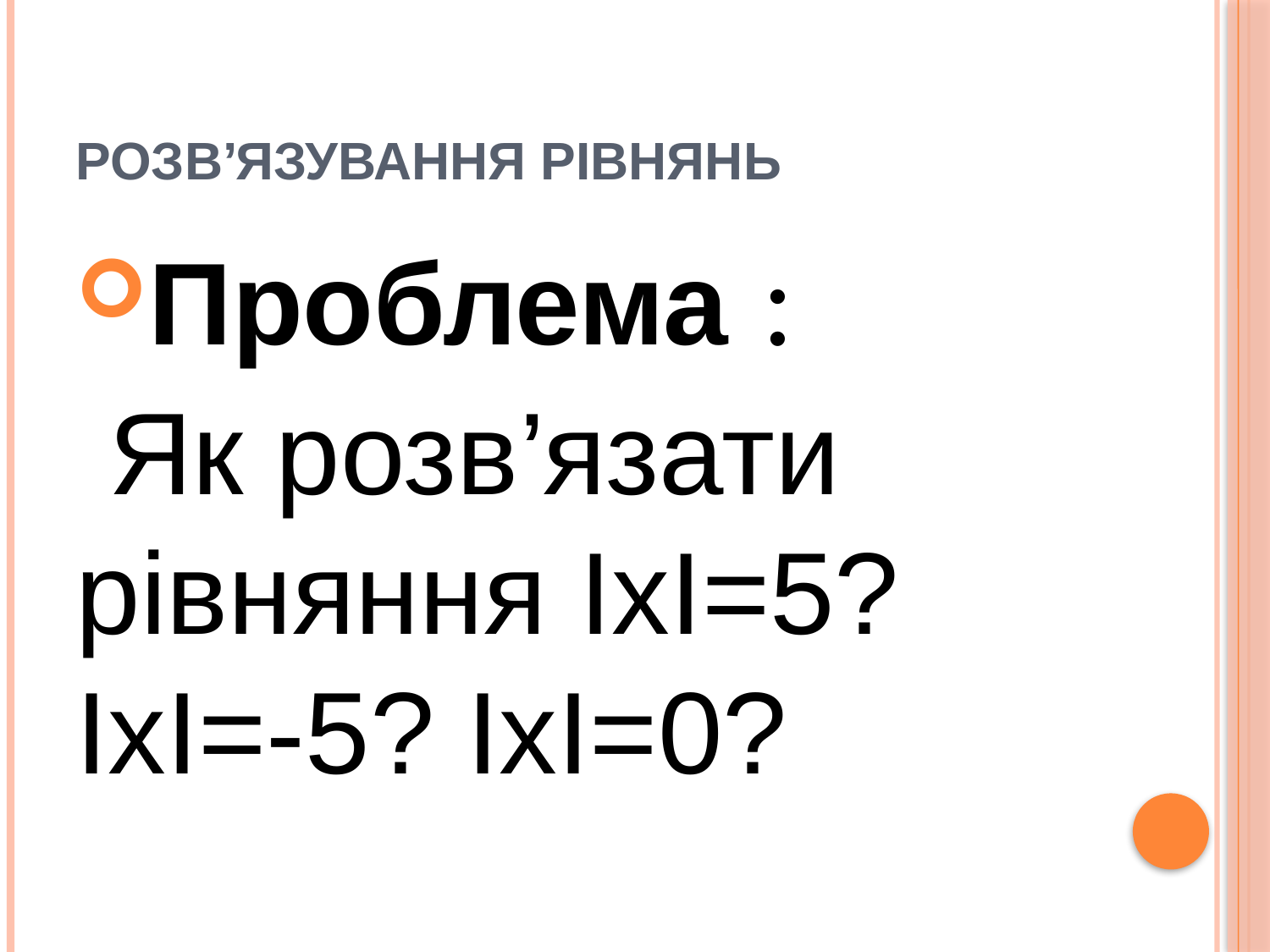

# Розв’язування рівнянь
Проблема :
 Як розв’язати рівняння ІхІ=5? ІхІ=-5? ІхІ=0?